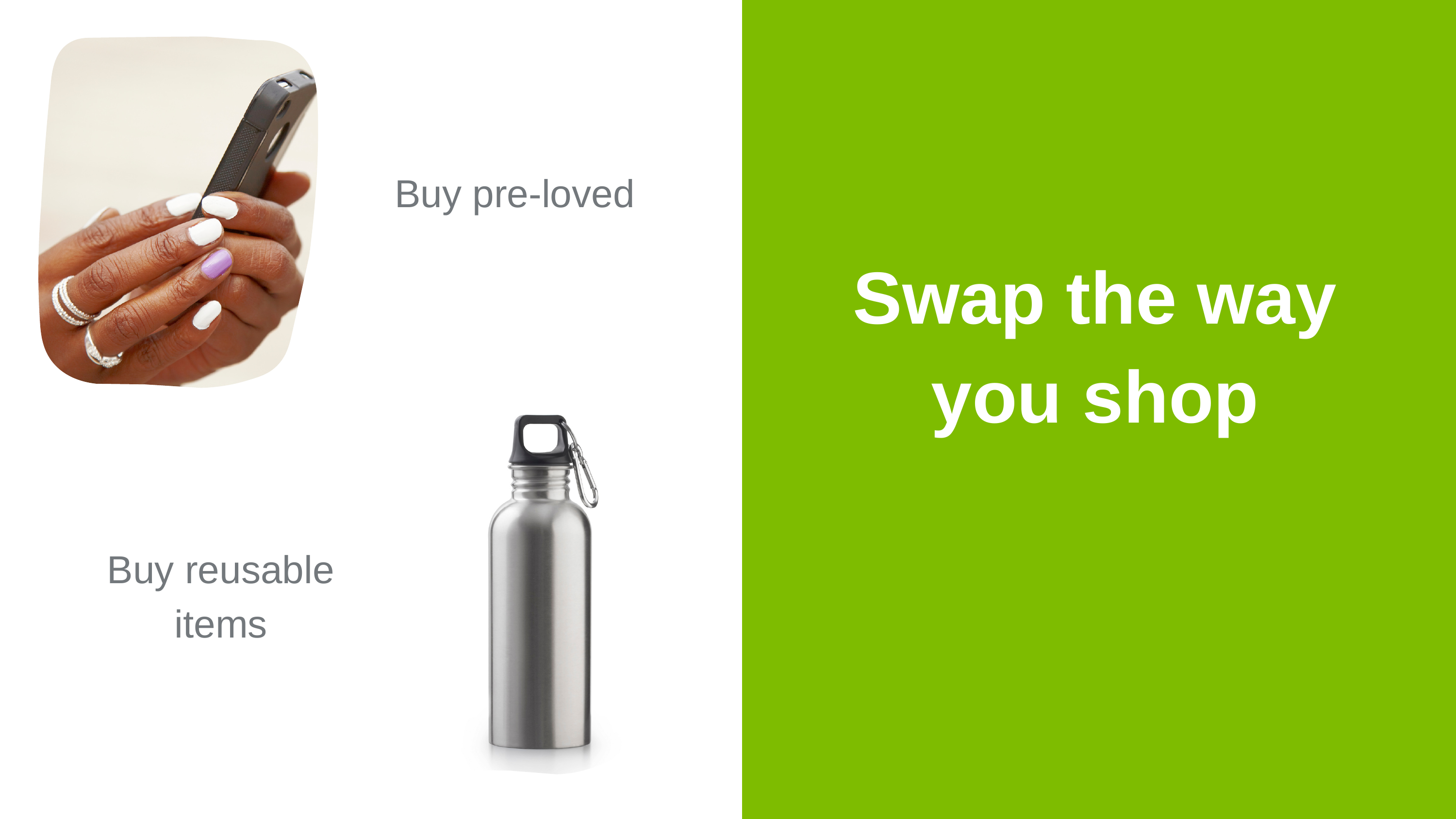

Buy pre-loved
Swap the way you shop

Buy reusable items